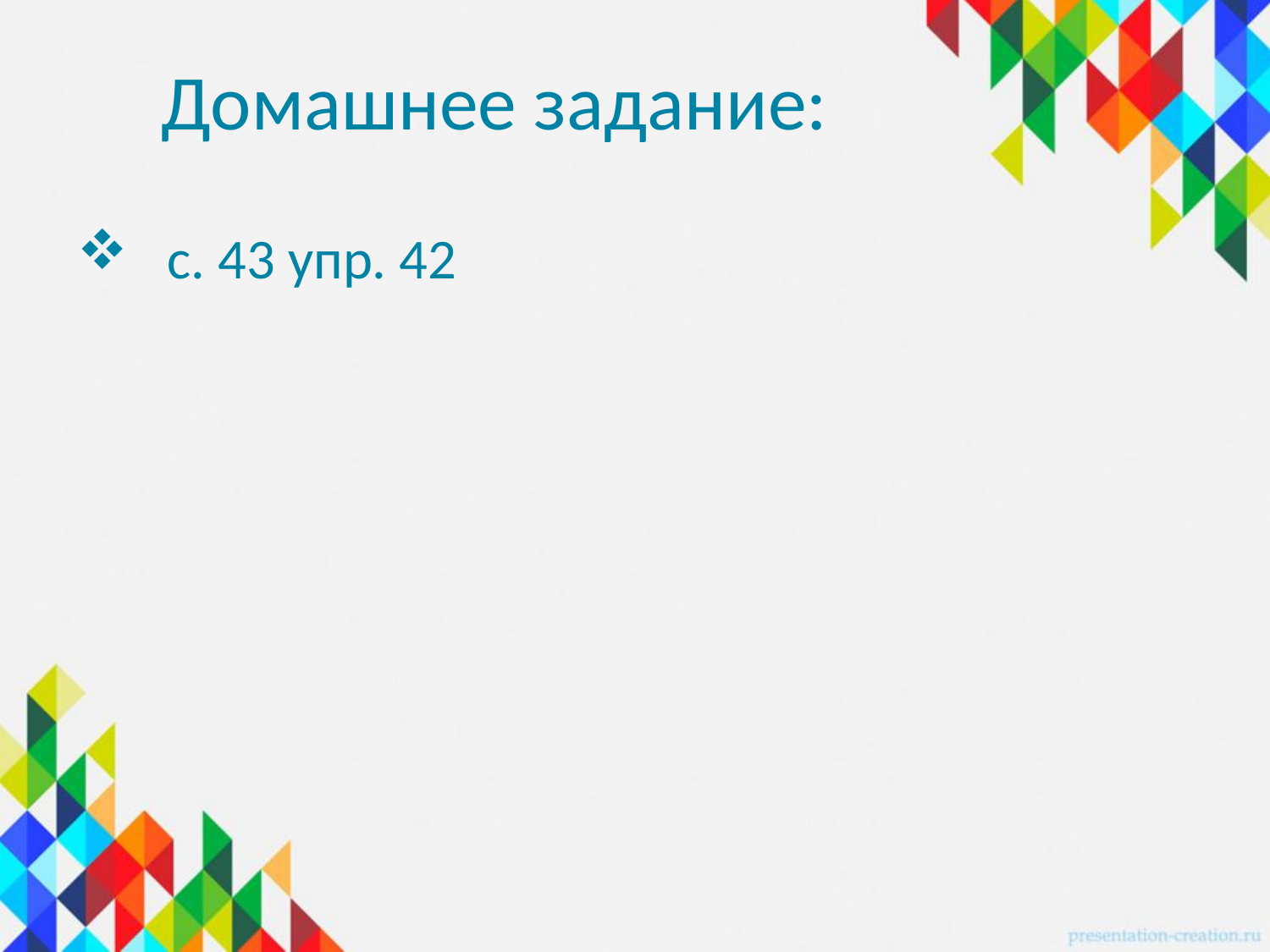

# Домашнее задание:
   с. 43 упр. 42